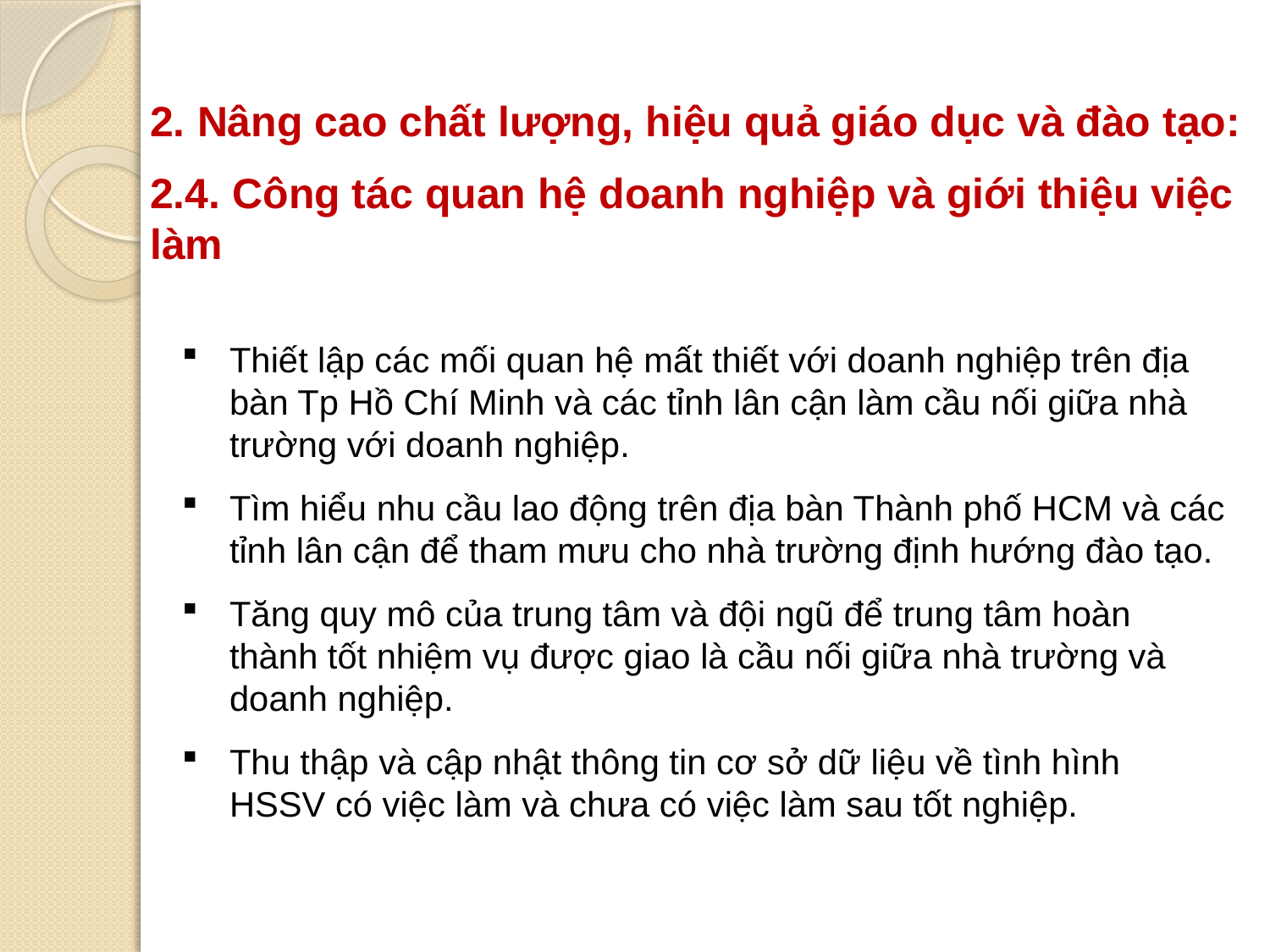

2. Nâng cao chất lượng, hiệu quả giáo dục và đào tạo:
2.4. Công tác quan hệ doanh nghiệp và giới thiệu việc làm
Thiết lập các mối quan hệ mất thiết với doanh nghiệp trên địa bàn Tp Hồ Chí Minh và các tỉnh lân cận làm cầu nối giữa nhà trường với doanh nghiệp.
Tìm hiểu nhu cầu lao động trên địa bàn Thành phố HCM và các tỉnh lân cận để tham mưu cho nhà trường định hướng đào tạo.
Tăng quy mô của trung tâm và đội ngũ để trung tâm hoàn thành tốt nhiệm vụ được giao là cầu nối giữa nhà trường và doanh nghiệp.
Thu thập và cập nhật thông tin cơ sở dữ liệu về tình hình HSSV có việc làm và chưa có việc làm sau tốt nghiệp.